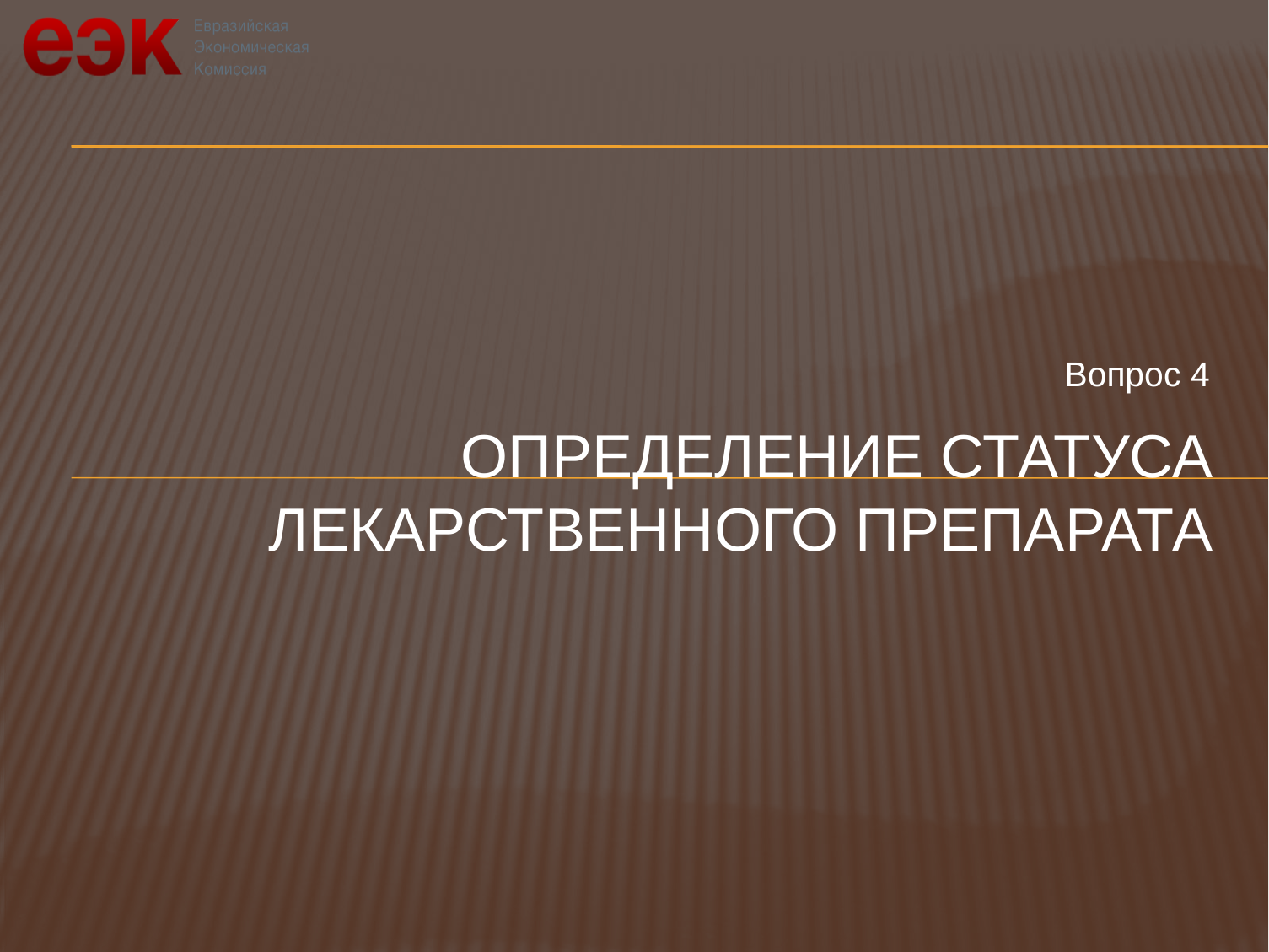

Вопрос 4
# Определение статуса лекарственного препарата